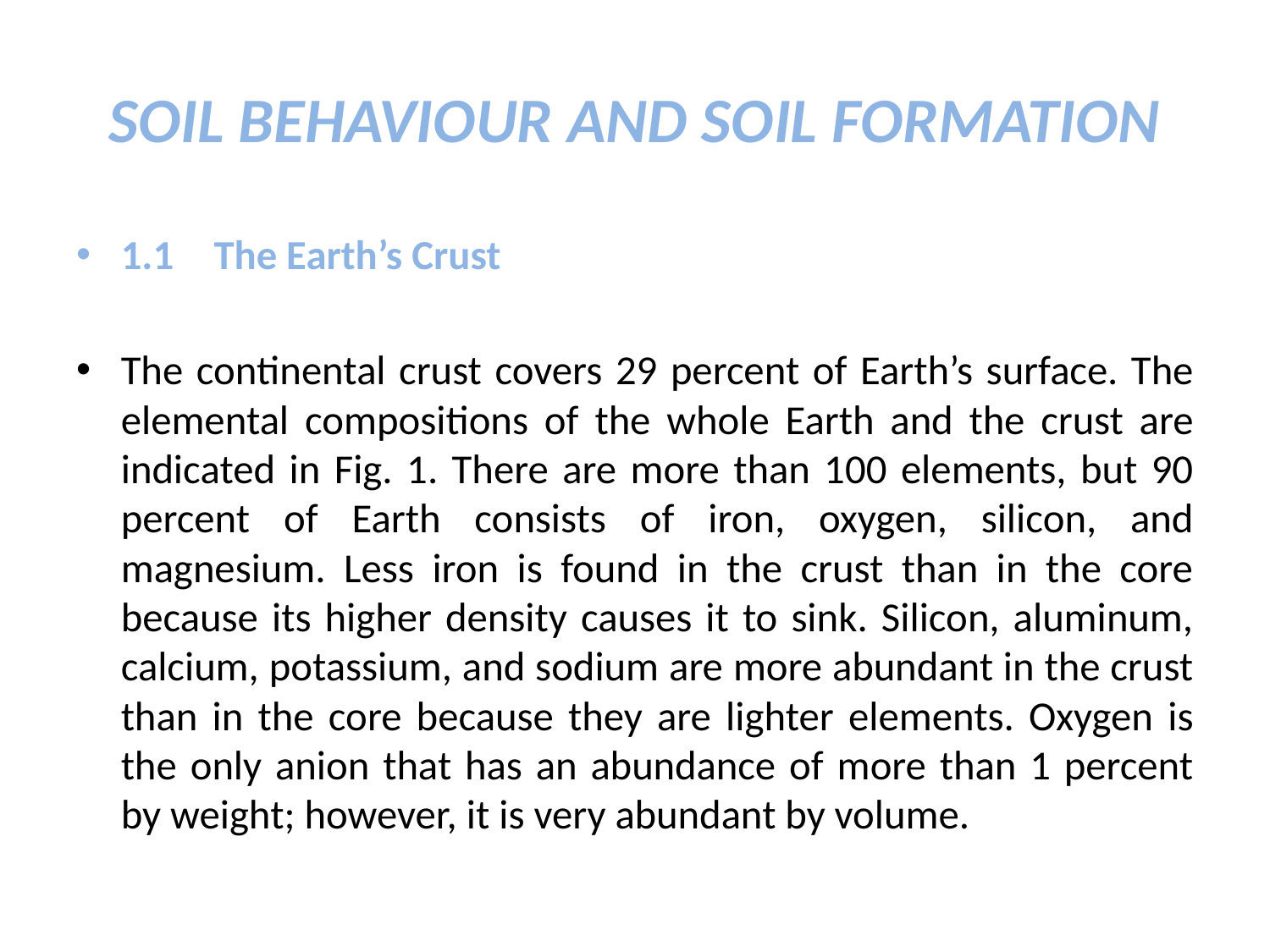

# SOIL BEHAVIOUR AND SOIL FORMATION
1.1	The Earth’s Crust

The continental crust covers 29 percent of Earth’s surface. The elemental compositions of the whole Earth and the crust are indicated in Fig. 1. There are more than 100 elements, but 90 percent of Earth consists of iron, oxygen, silicon, and magnesium. Less iron is found in the crust than in the core because its higher density causes it to sink. Silicon, aluminum, calcium, potassium, and sodium are more abundant in the crust than in the core because they are lighter elements. Oxygen is the only anion that has an abundance of more than 1 percent by weight; however, it is very abundant by volume.